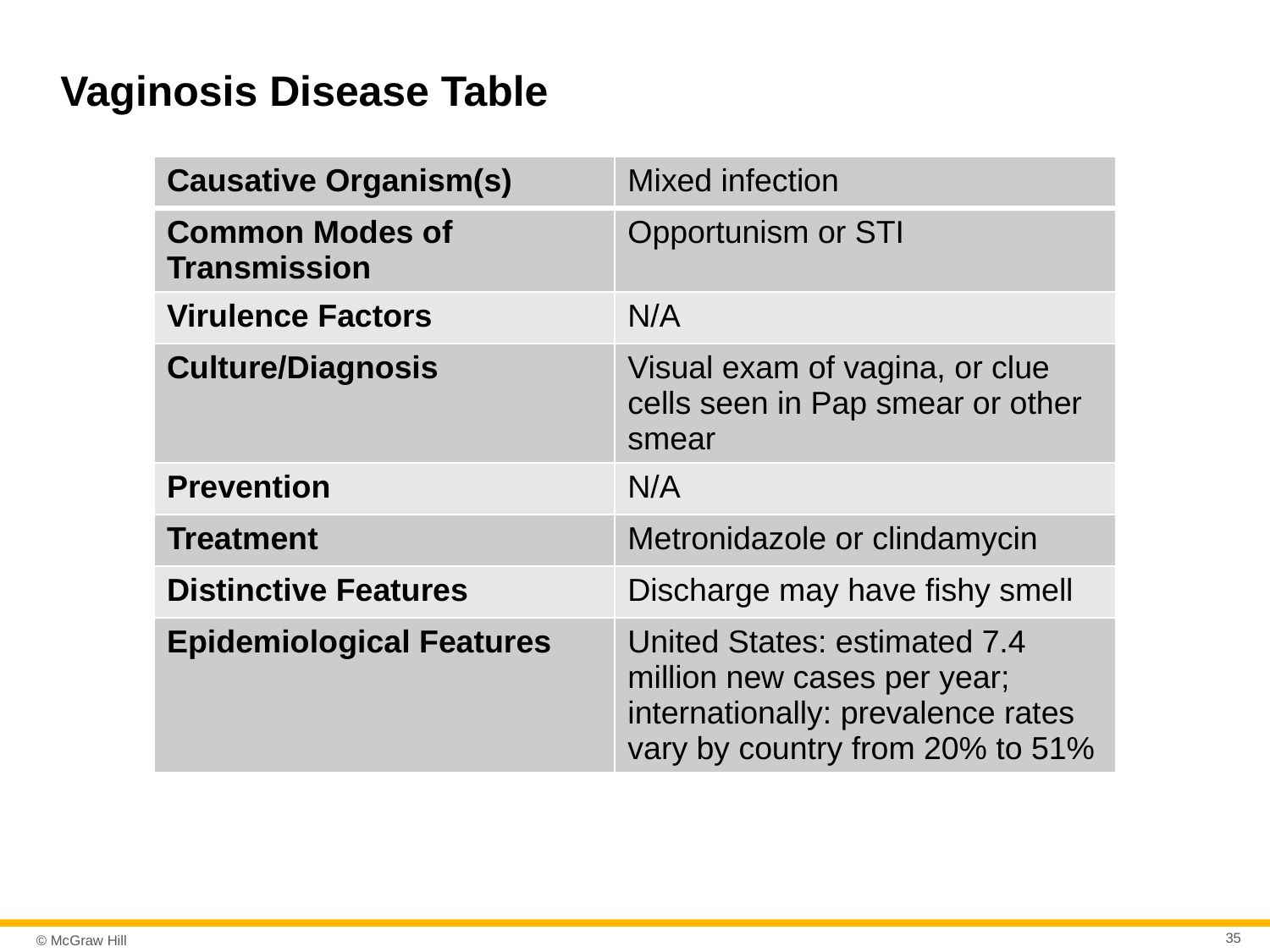

# Vaginosis Disease Table
| Causative Organism(s) | Mixed infection |
| --- | --- |
| Common Modes of Transmission | Opportunism or STI |
| Virulence Factors | N/A |
| Culture/Diagnosis | Visual exam of vagina, or clue cells seen in Pap smear or other smear |
| Prevention | N/A |
| Treatment | Metronidazole or clindamycin |
| Distinctive Features | Discharge may have fishy smell |
| Epidemiological Features | United States: estimated 7.4 million new cases per year; internationally: prevalence rates vary by country from 20% to 51% |